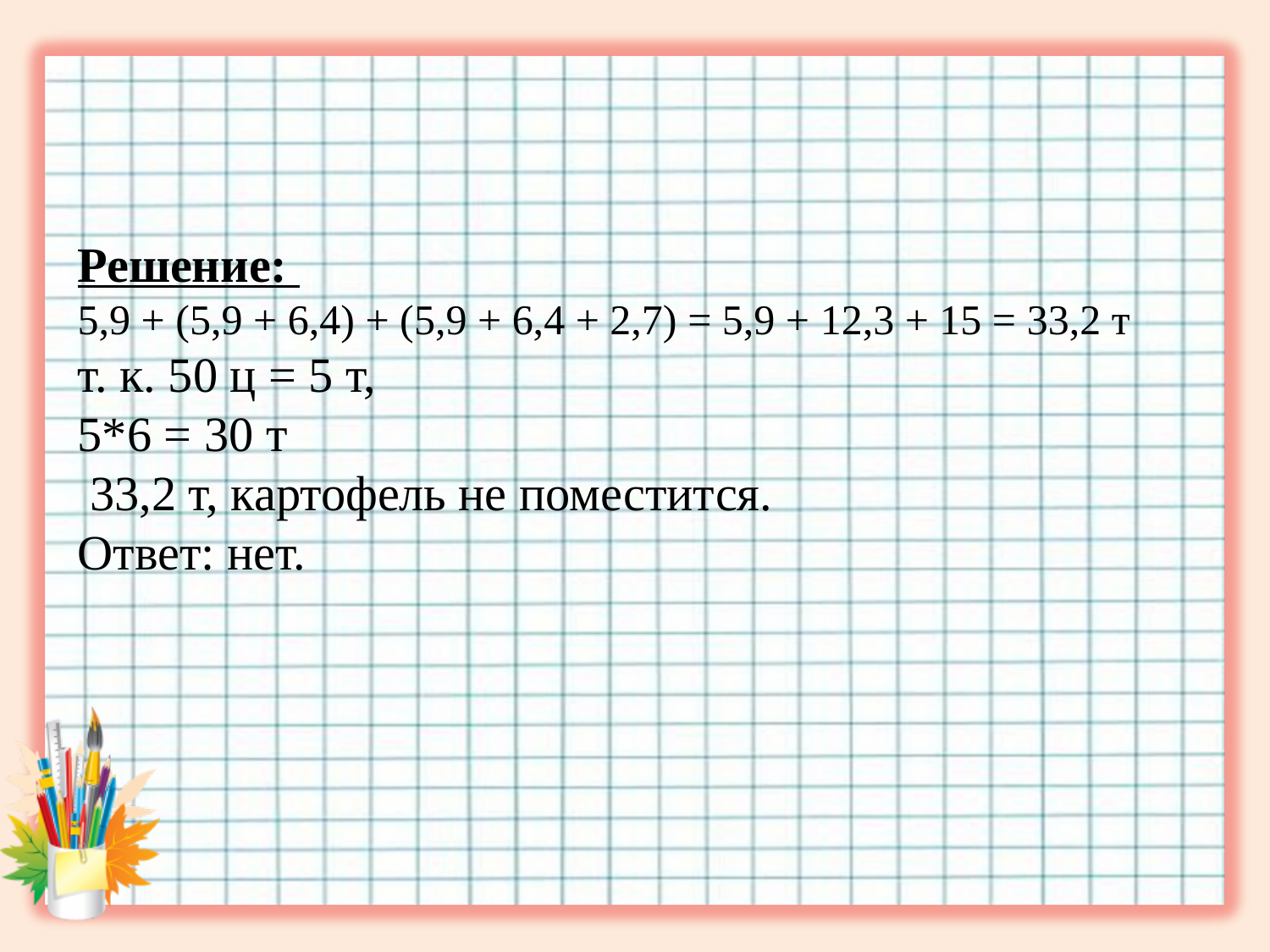

# Решение: 5,9 + (5,9 + 6,4) + (5,9 + 6,4 + 2,7) = 5,9 + 12,3 + 15 = 33,2 т т. к. 50 ц = 5 т, 5*6 = 30 т 33,2 т, картофель не поместится. Ответ: нет.